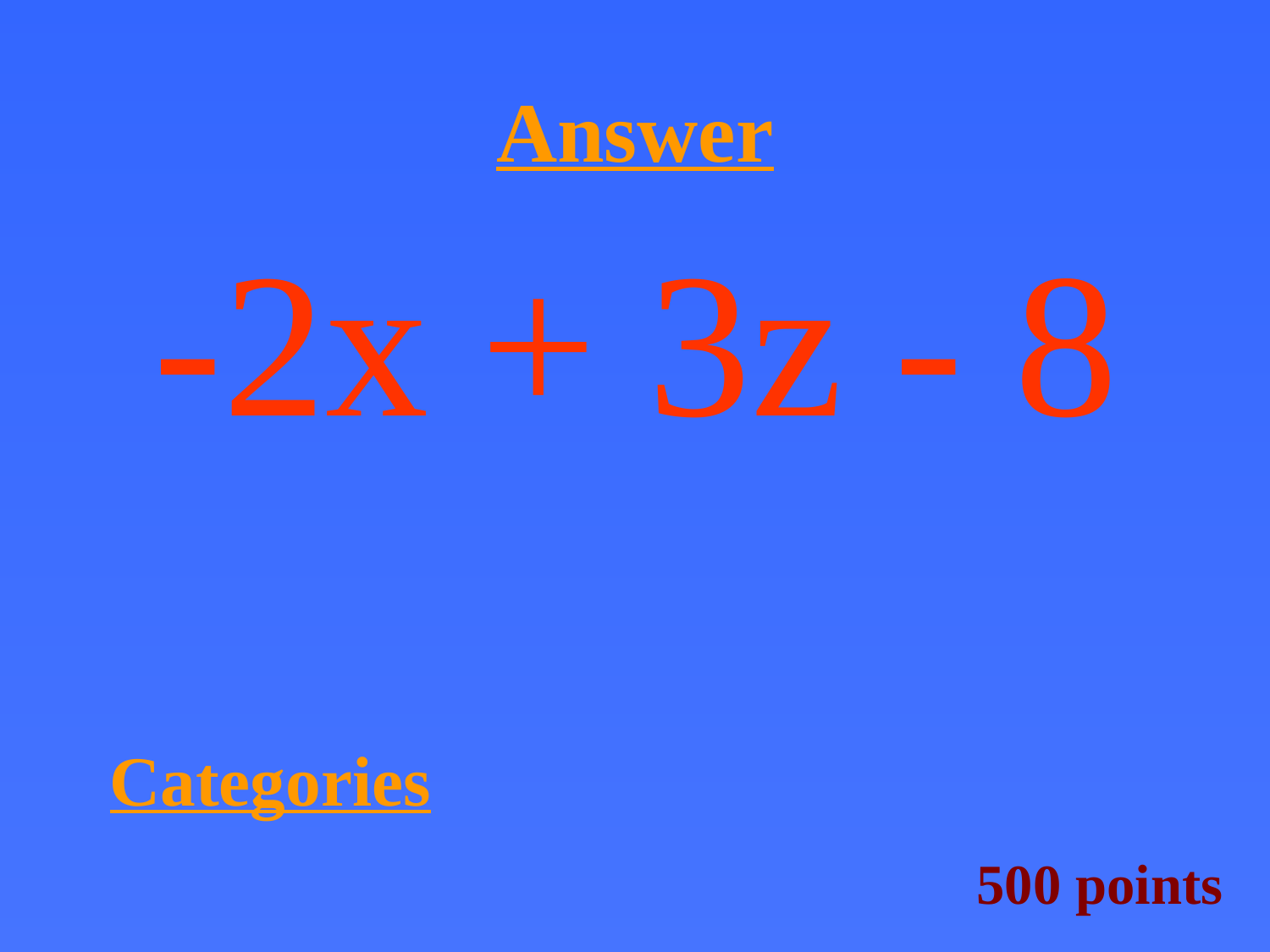

# Answer
-2x + 3z - 8

Categories
500 points